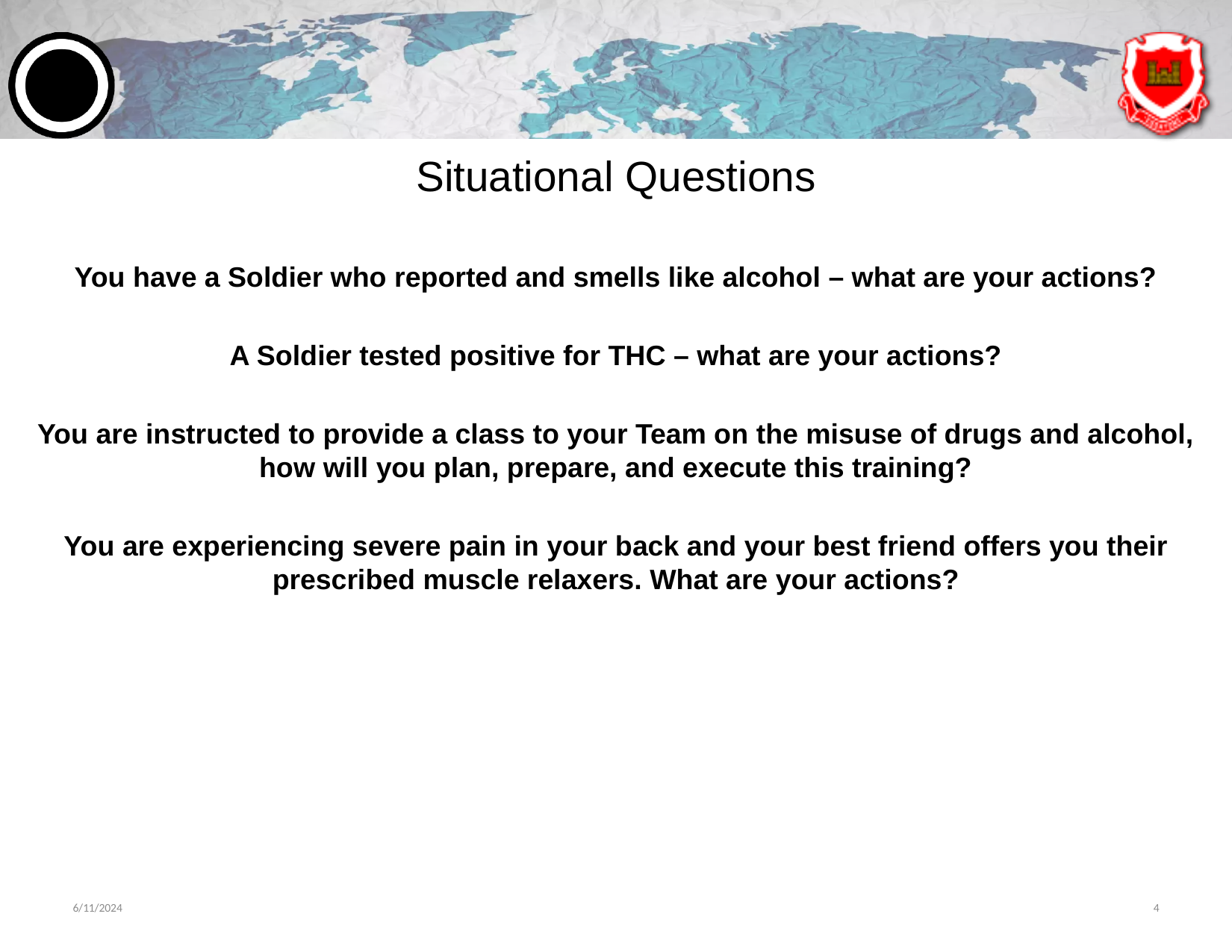

# Situational Questions
You have a Soldier who reported and smells like alcohol – what are your actions?

A Soldier tested positive for THC – what are your actions?

You are instructed to provide a class to your Team on the misuse of drugs and alcohol, how will you plan, prepare, and execute this training?

You are experiencing severe pain in your back and your best friend offers you their prescribed muscle relaxers. What are your actions?
6/11/2024
4